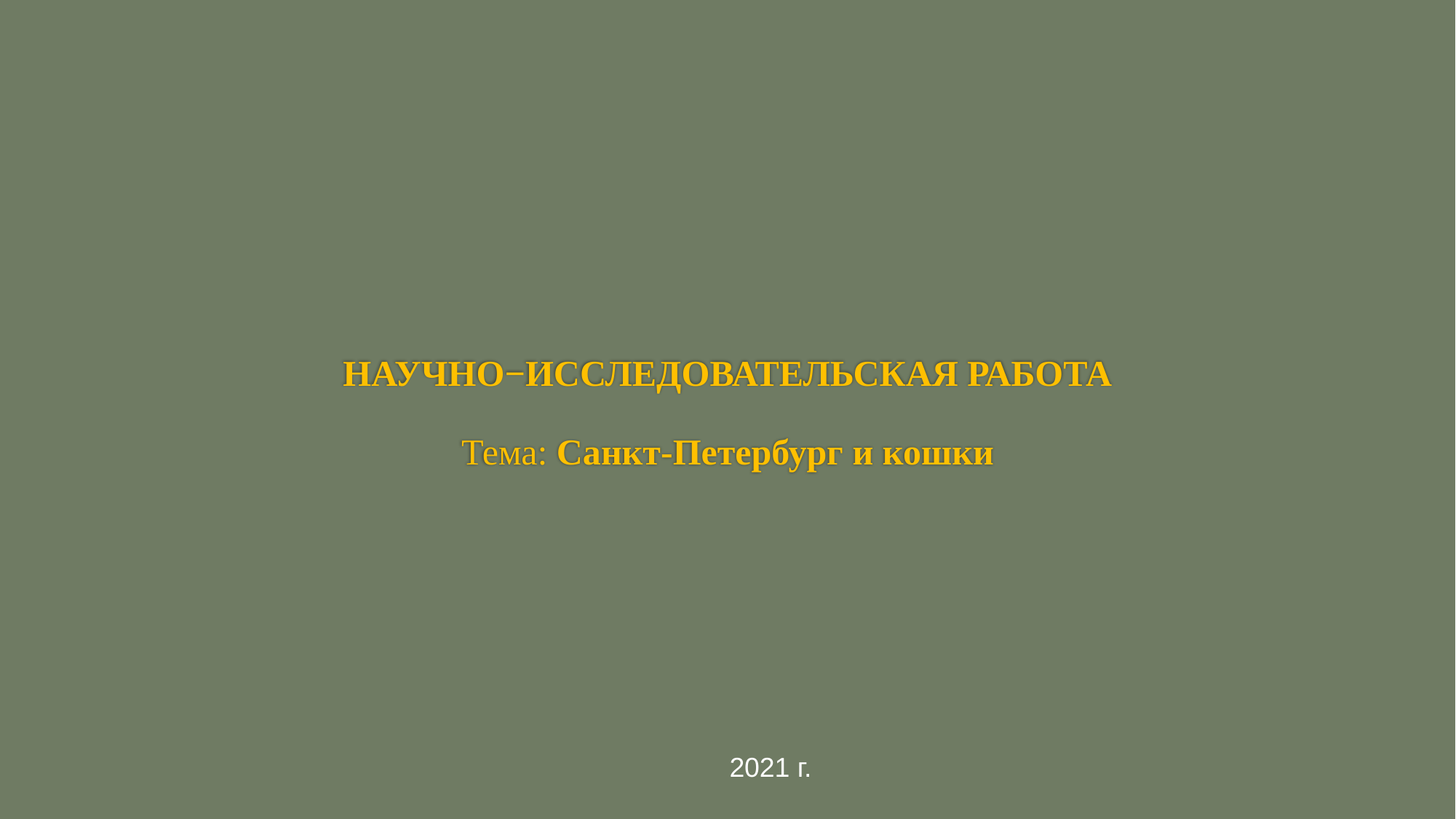

# Научно−исследовательская работа Тема: Санкт-Петербург и кошки

2021 г.